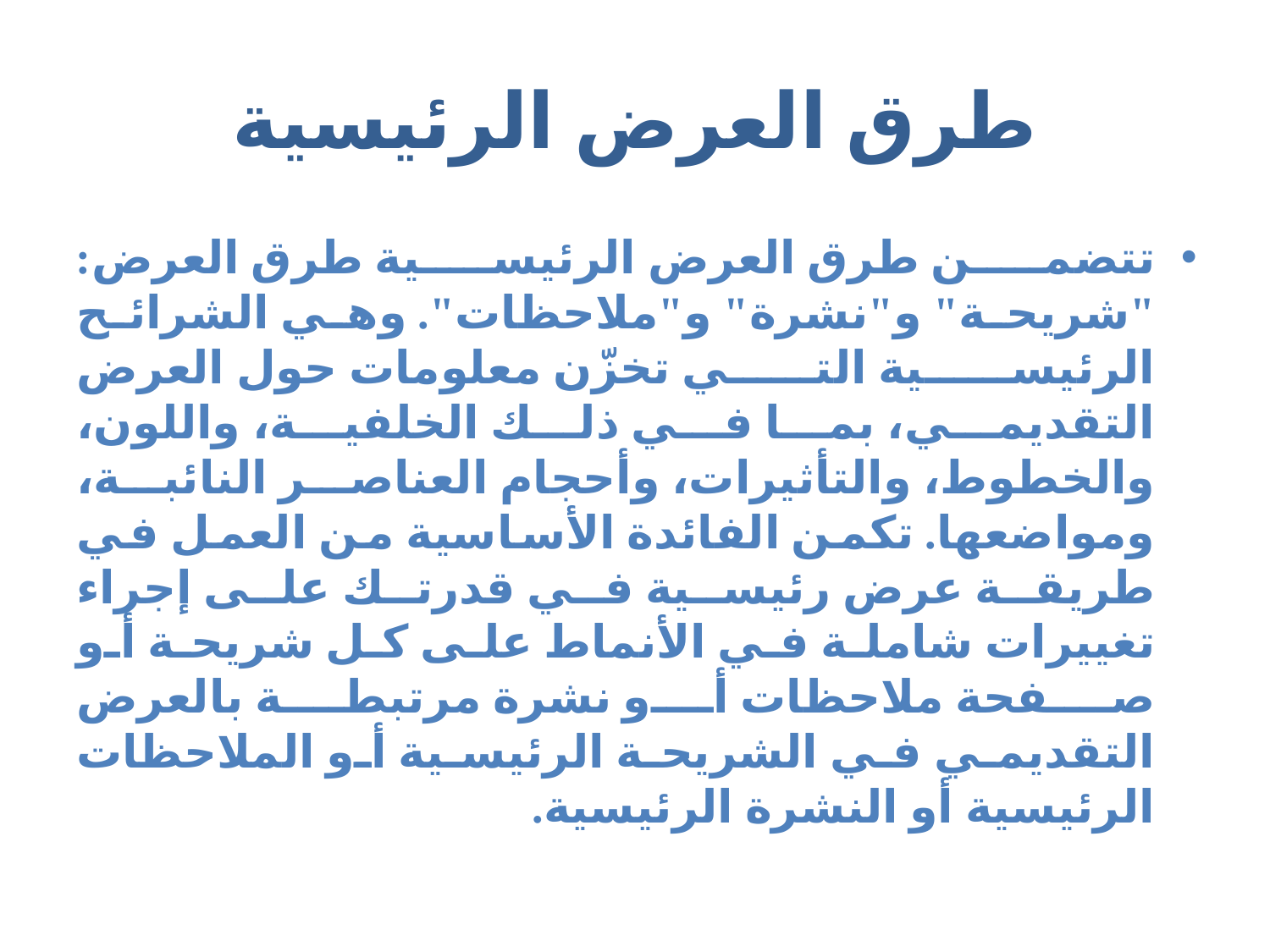

# طرق العرض الرئيسية
تتضمن طرق العرض الرئيسية طرق العرض: "شريحة" و"نشرة" و"ملاحظات". وهي الشرائح الرئيسية التي تخزّن معلومات حول العرض التقديمي، بما في ذلك الخلفية، واللون، والخطوط، والتأثيرات، وأحجام العناصر النائبة، ومواضعها. تكمن الفائدة الأساسية من العمل في طريقة عرض رئيسية في قدرتك على إجراء تغييرات شاملة في الأنماط على كل شريحة أو صفحة ملاحظات أو نشرة مرتبطة بالعرض التقديمي في الشريحة الرئيسية أو الملاحظات الرئيسية أو النشرة الرئيسية.